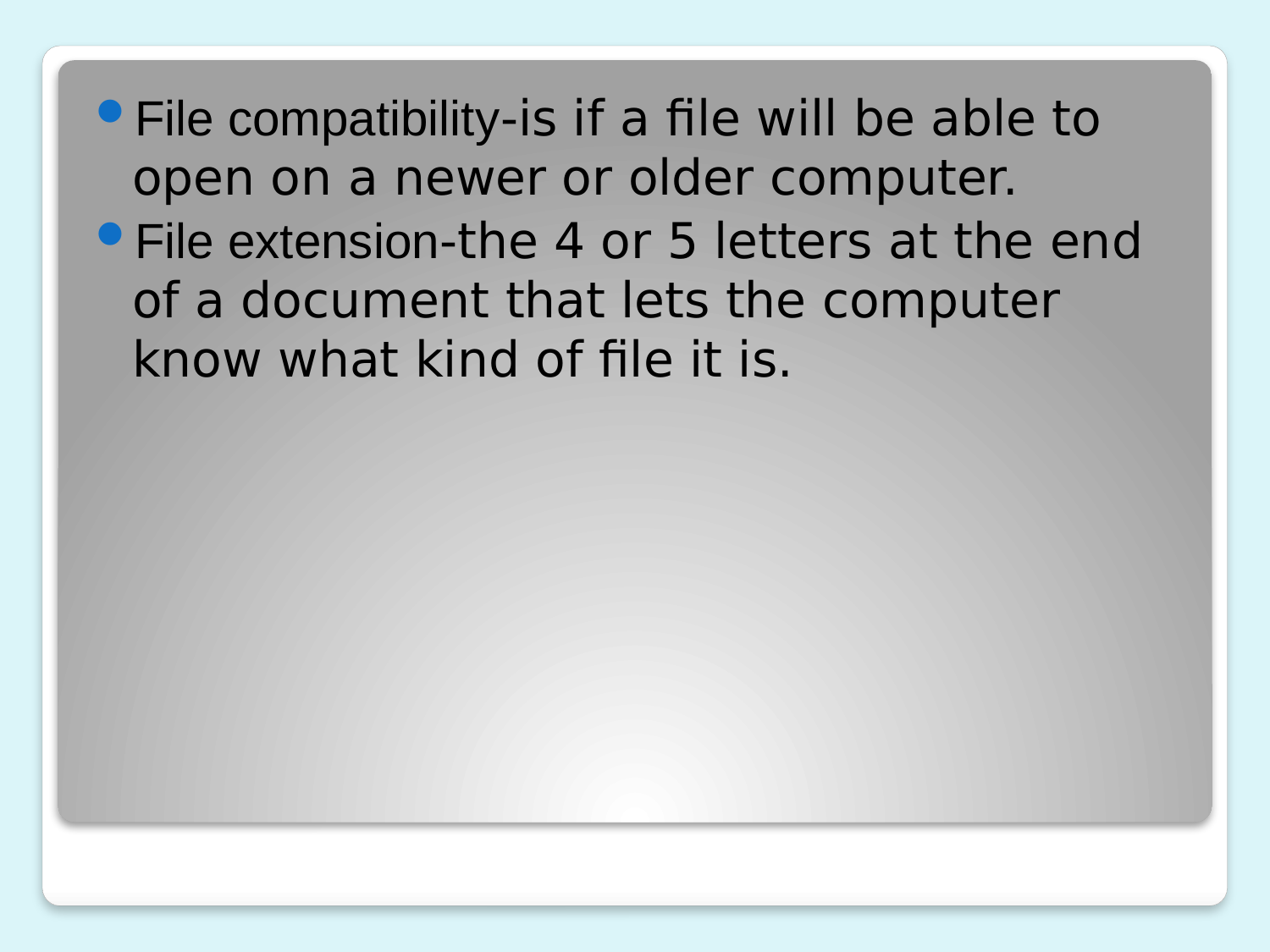

File compatibility-is if a file will be able to open on a newer or older computer.
File extension-the 4 or 5 letters at the end of a document that lets the computer know what kind of file it is.
#